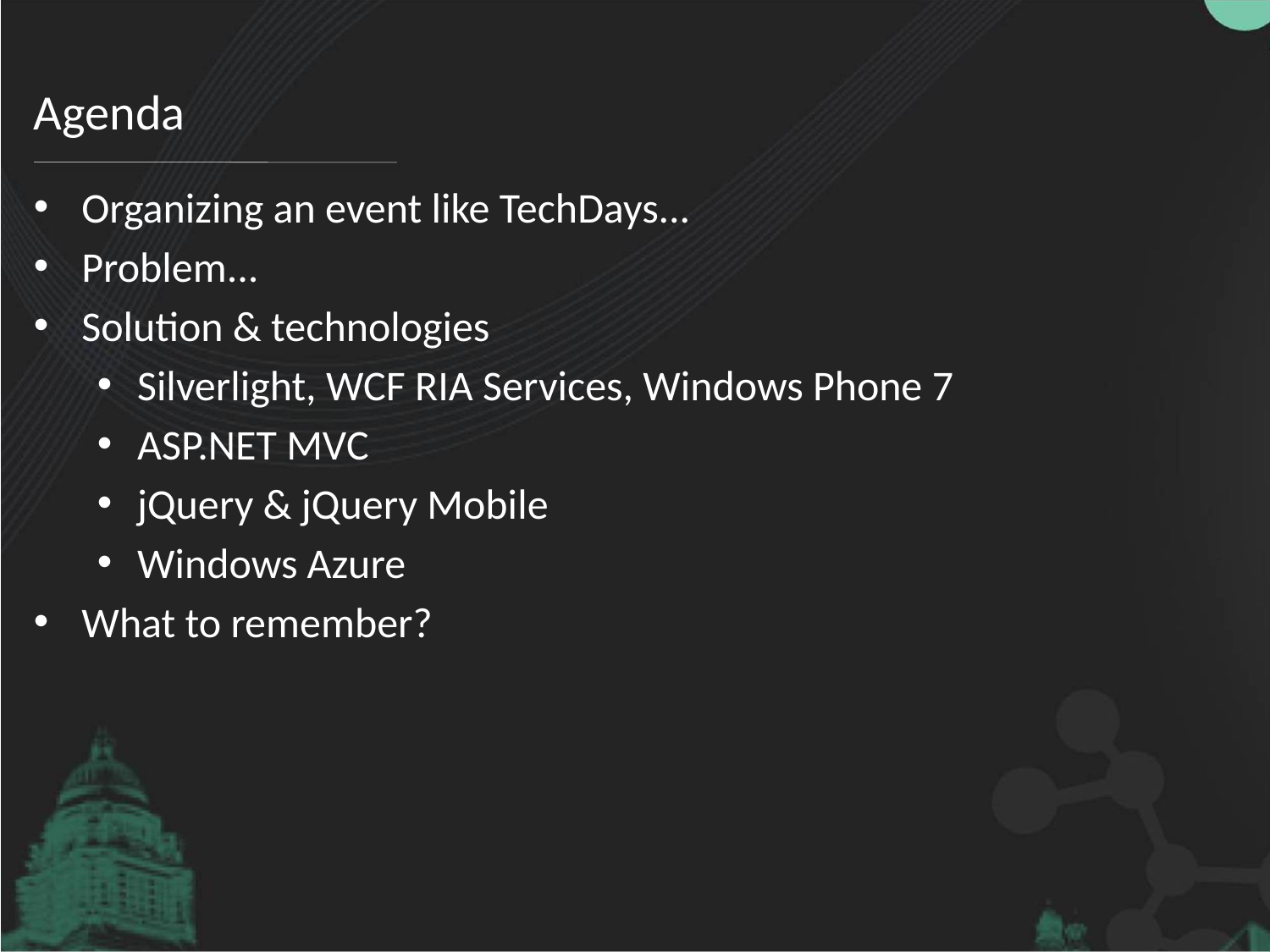

# Agenda
Organizing an event like TechDays...
Problem...
Solution & technologies
Silverlight, WCF RIA Services, Windows Phone 7
ASP.NET MVC
jQuery & jQuery Mobile
Windows Azure
What to remember?